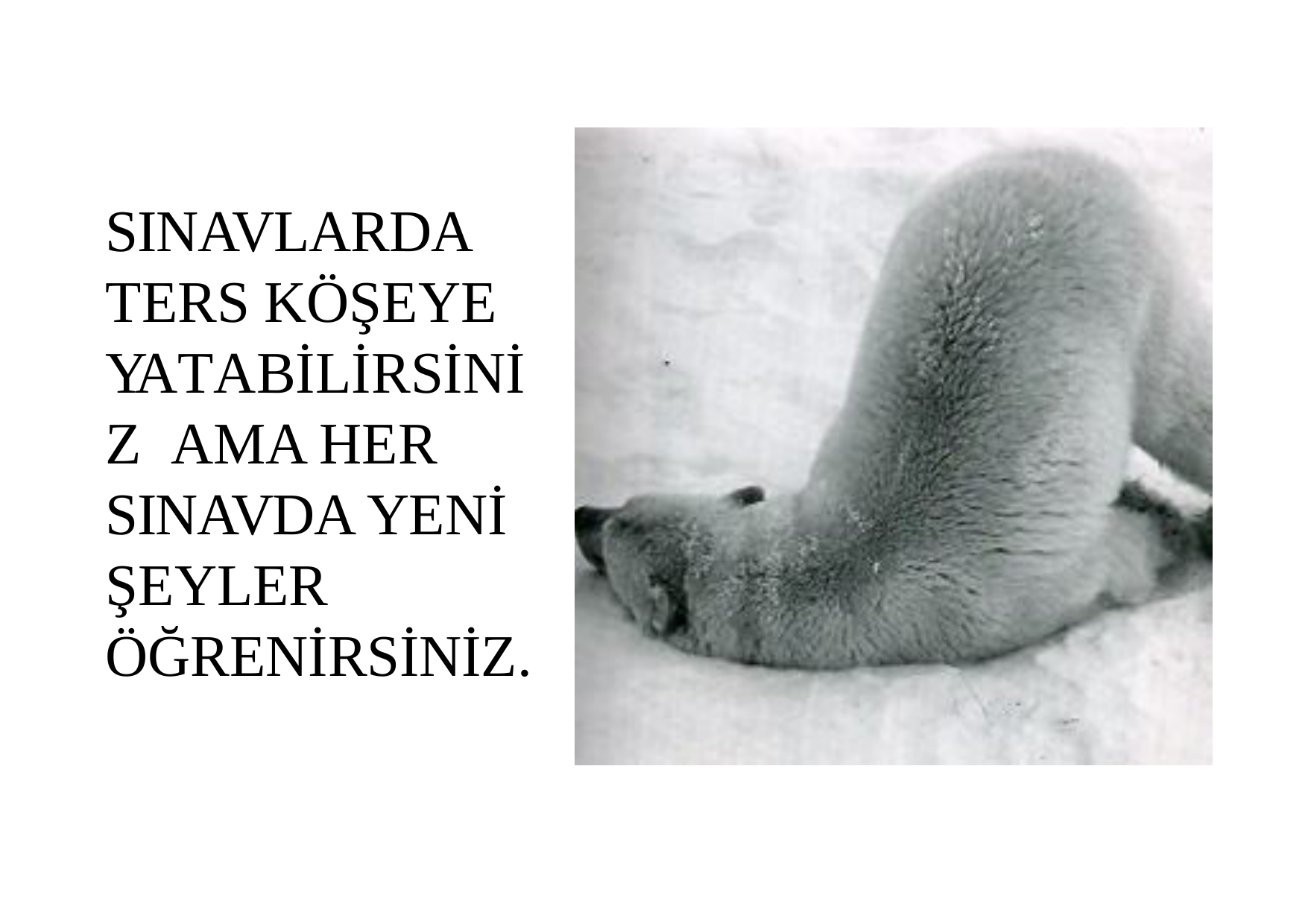

SINAVLARDA  TERS KÖŞEYE  YATABİLİRSİNİZ  AMA HER  SINAVDA YENİ  ŞEYLER  ÖĞRENİRSİNİZ.